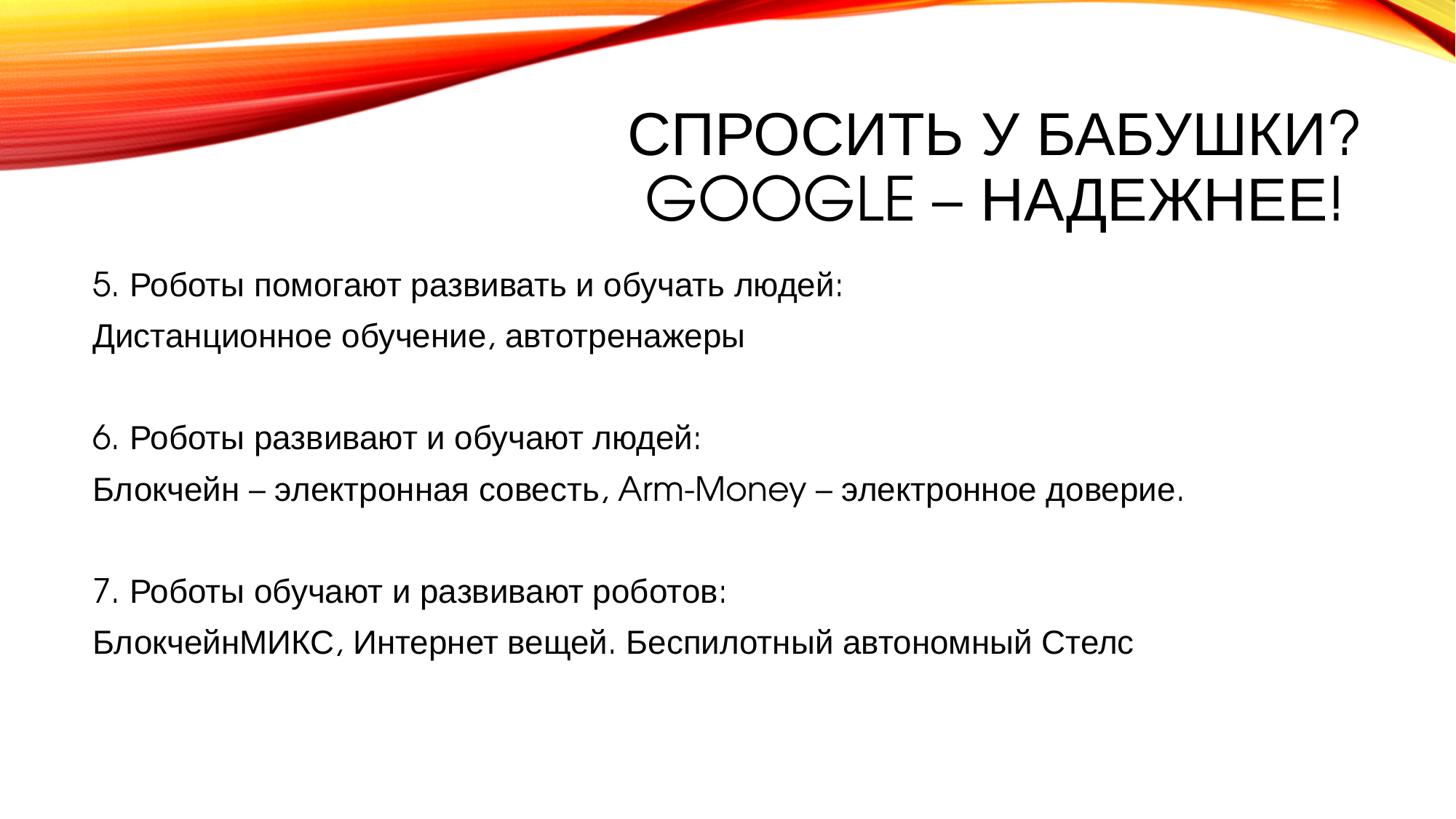

# Спросить у Бабушки? Google – Надежнее!
5. Роботы помогают развивать и обучать людей:
Дистанционное обучение, автотренажеры

6. Роботы развивают и обучают людей:
Блокчейн – электронная совесть, Arm-Money – электронное доверие.

7. Роботы обучают и развивают роботов:
БлокчейнМИКС, Интернет вещей. Беспилотный автономный Стелс